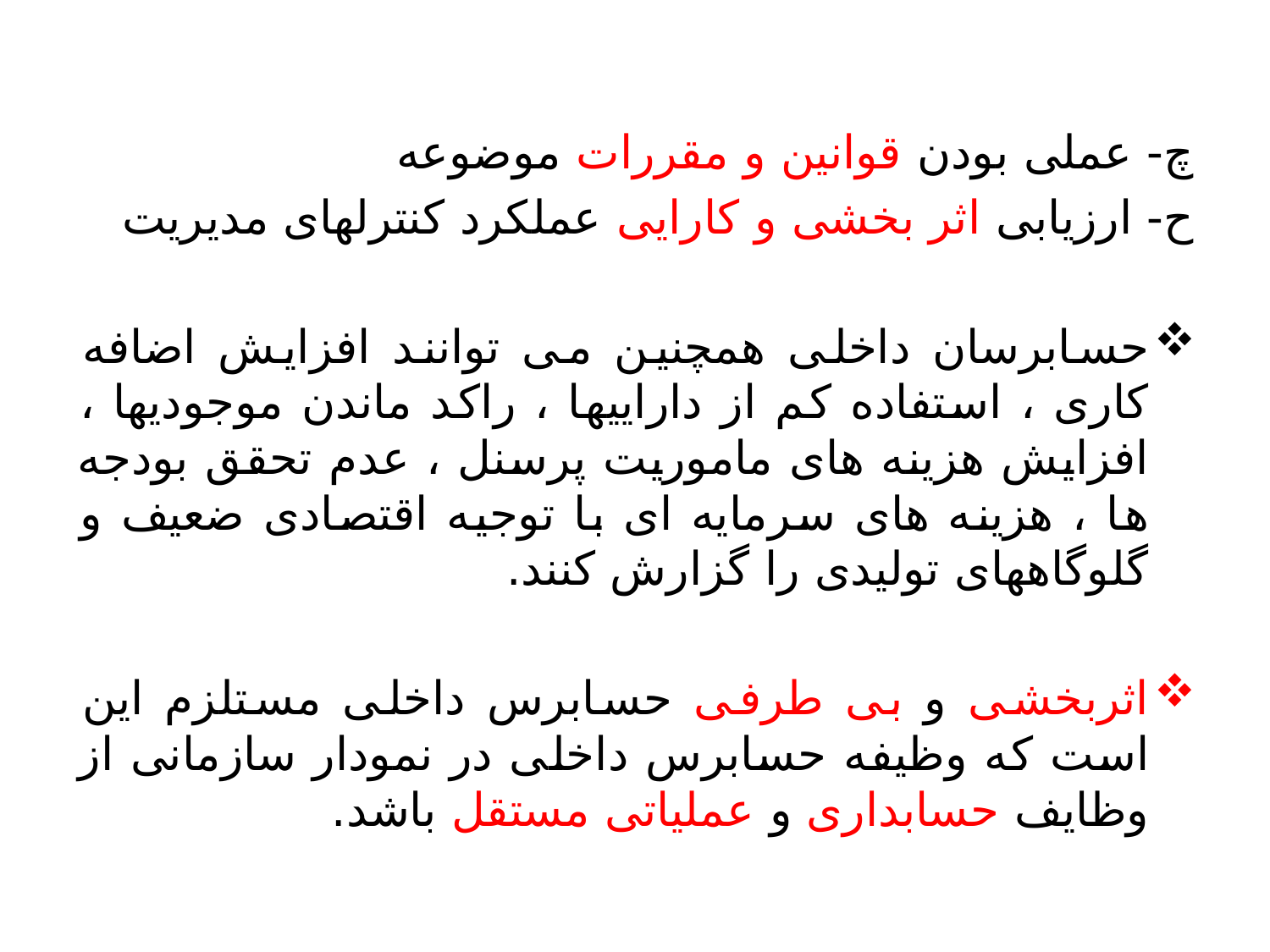

#
چ- عملی بودن قوانین و مقررات موضوعه
ح- ارزیابی اثر بخشی و کارایی عملکرد کنترلهای مدیریت

حسابرسان داخلی همچنین می توانند افزایش اضافه کاری ، استفاده کم از داراییها ، راکد ماندن موجودیها ، افزایش هزینه های ماموریت پرسنل ، عدم تحقق بودجه ها ، هزینه های سرمایه ای با توجیه اقتصادی ضعیف و گلوگاههای تولیدی را گزارش کنند.

اثربخشی و بی طرفی حسابرس داخلی مستلزم این است که وظیفه حسابرس داخلی در نمودار سازمانی از وظایف حسابداری و عملیاتی مستقل باشد.